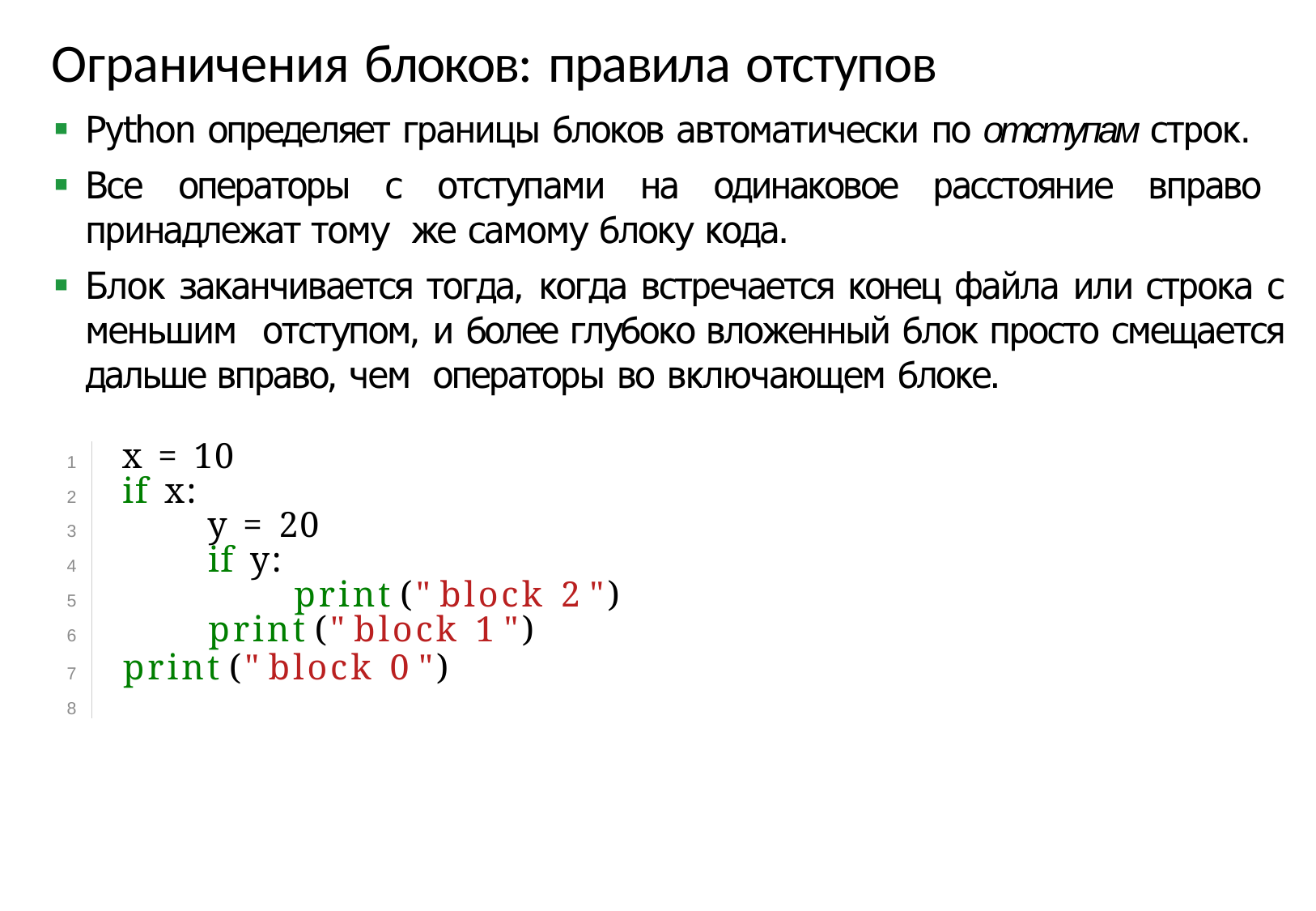

# Ограничения блоков: правила отступов
Python определяет границы блоков автоматически по отступам строк.
Все операторы с отступами на одинаковое расстояние вправо принадлежат тому  же самому блоку кода.
Блок заканчивается тогда, когда встречается конец файла или строка с меньшим  отступом, и более глубоко вложенный блок просто смещается дальше вправо, чем  операторы во включающем блоке.
1	x = 10
2	if x:
3	y = 20
4	if y:
5	print (" block  2 ")
6	print (" block  1 ")
7	print (" block  0 ")
8